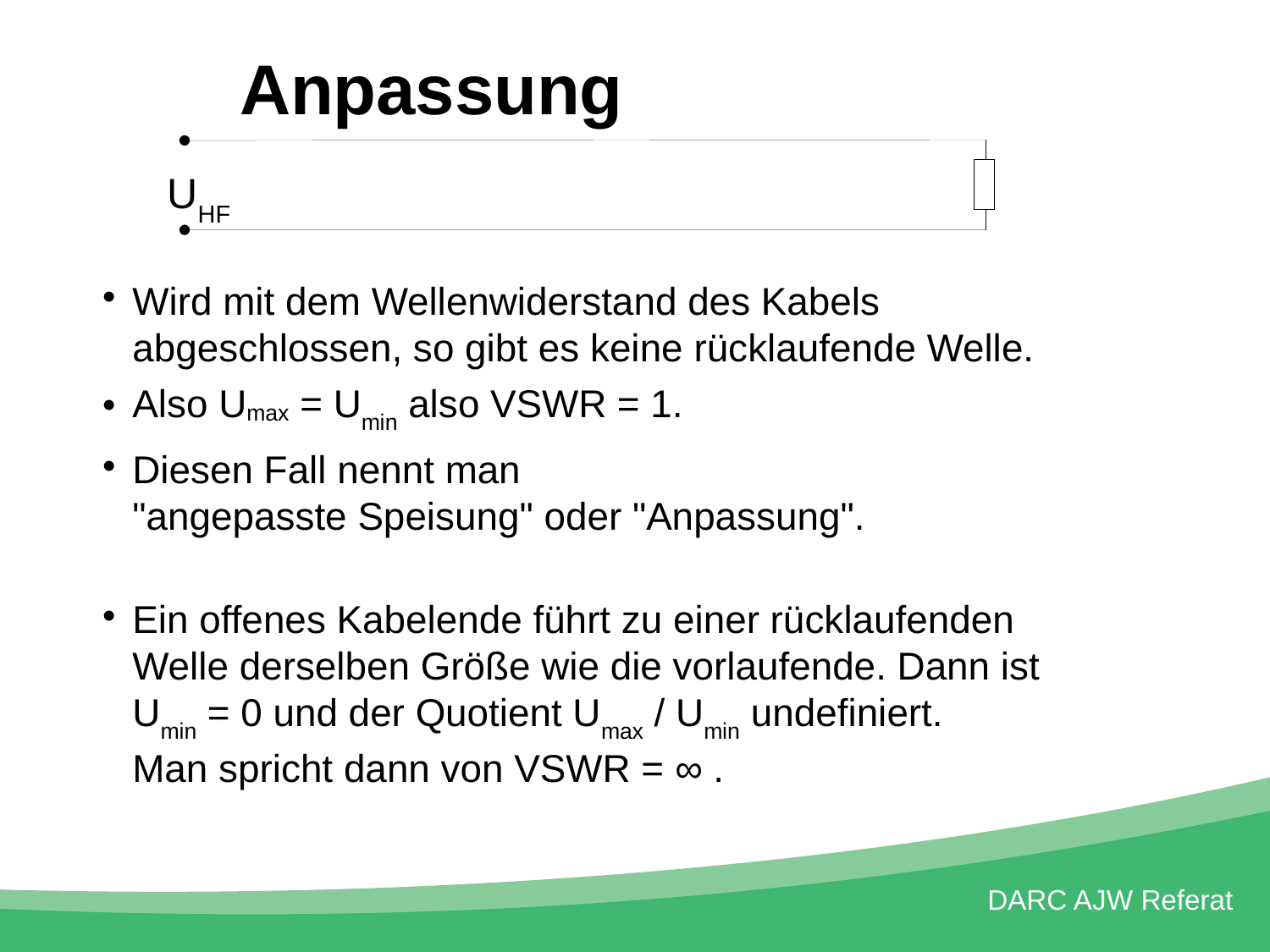

Anpassung

UHF

Wird mit dem Wellenwiderstand des Kabels
abgeschlossen, so gibt es keine rücklaufende Welle.
Also Umax = Umin also VSWR = 1.
Diesen Fall nennt man
"angepasste Speisung" oder "Anpassung".

Ein offenes Kabelende führt zu einer rücklaufenden
Welle derselben Größe wie die vorlaufende. Dann ist
Umin = 0 und der Quotient Umax / Umin undefiniert.
Man spricht dann von VSWR = ∞ .